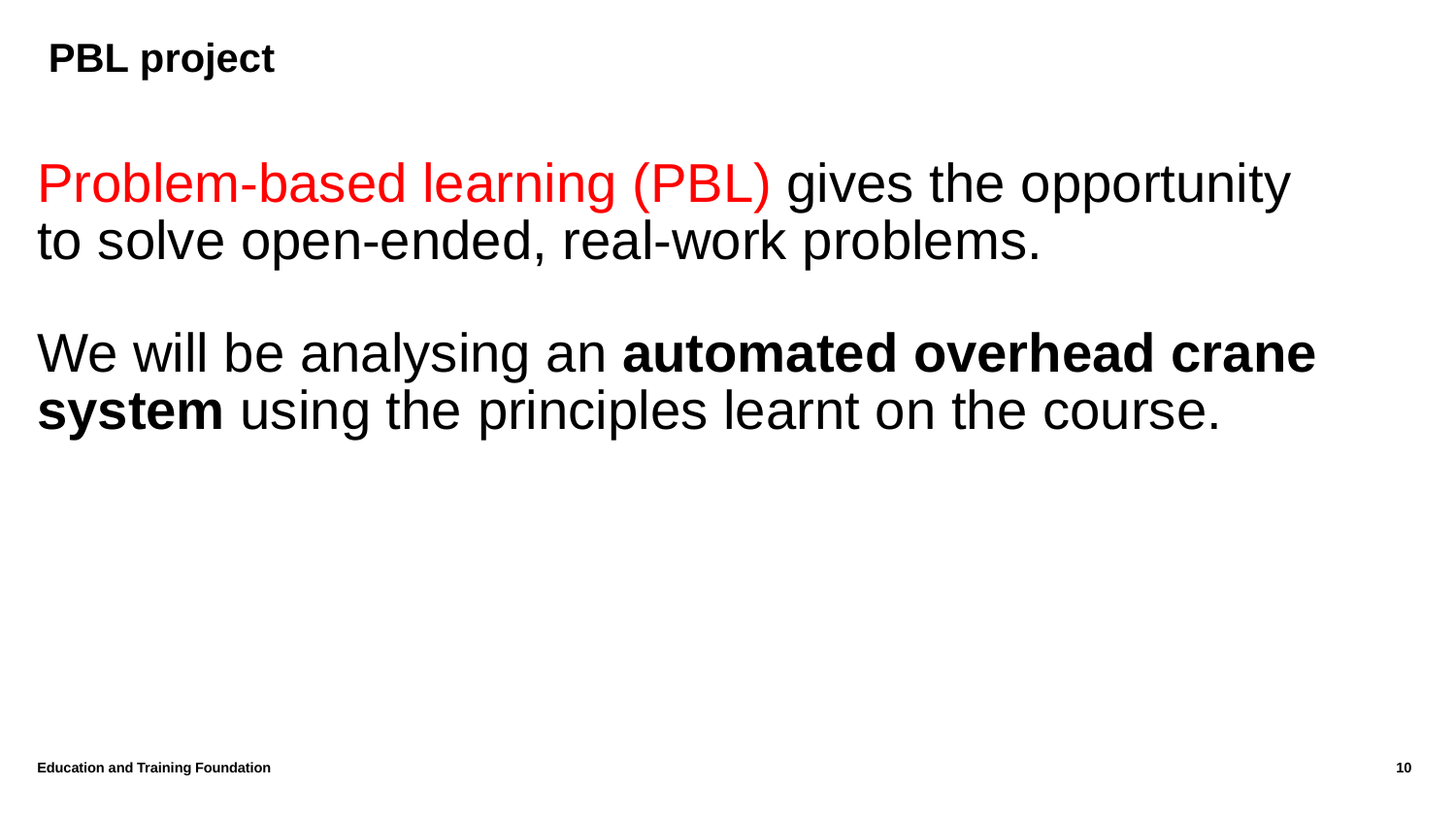

# PBL project
Problem-based learning (PBL) gives the opportunity to solve open-ended, real-work problems.

We will be analysing an automated overhead crane system using the principles learnt on the course.

Education and Training Foundation
10